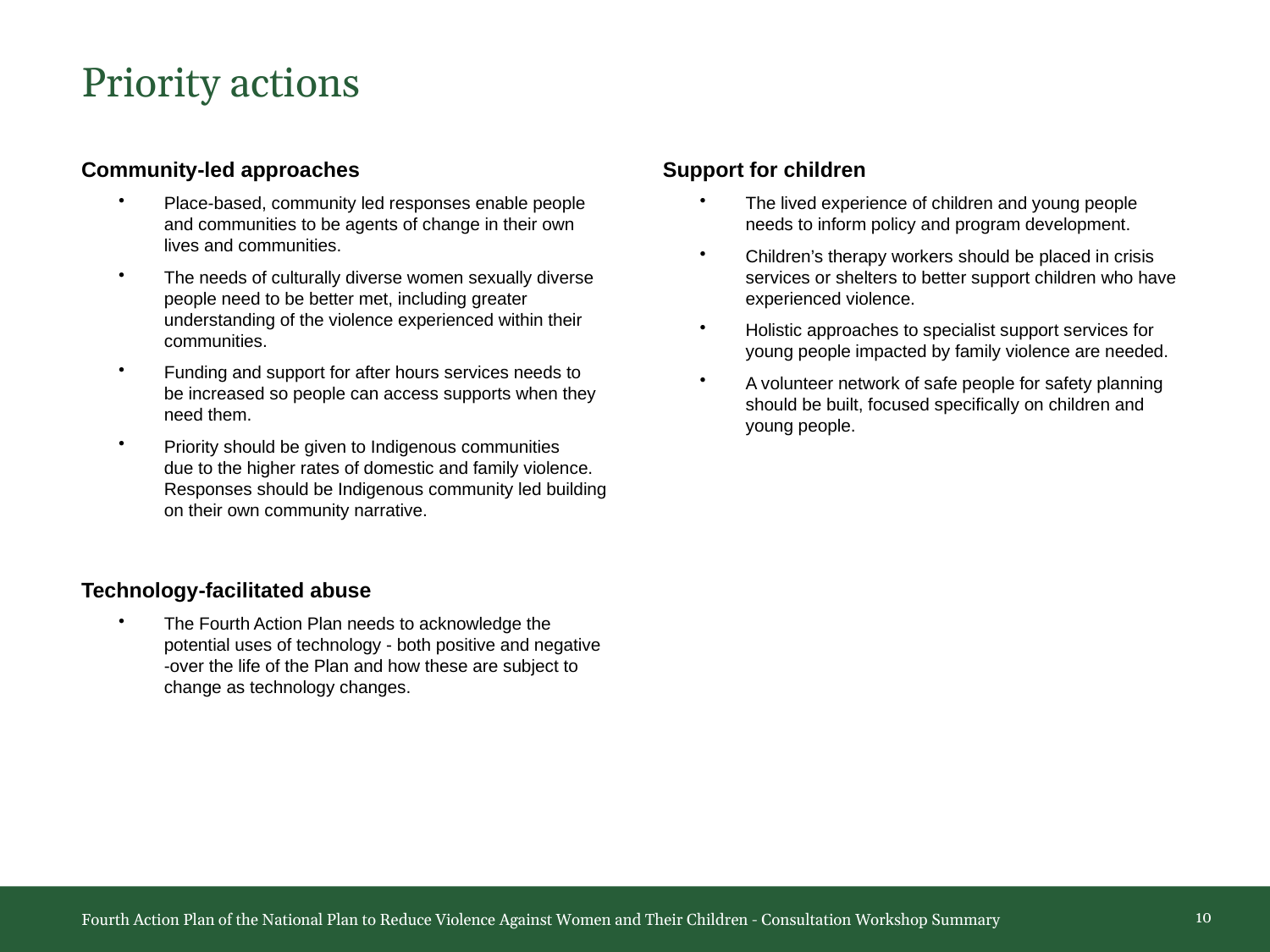

# Priority actions
Community-led approaches
Place-based, community led responses enable people and communities to be agents of change in their own lives and communities.
The needs of culturally diverse women sexually diverse people need to be better met, including greater understanding of the violence experienced within their communities.
Funding and support for after hours services needs to
be increased so people can access supports when they need them.
Priority should be given to Indigenous communities
due to the higher rates of domestic and family violence. Responses should be Indigenous community led building on their own community narrative.

Technology-facilitated abuse
The Fourth Action Plan needs to acknowledge the potential uses of technology - both positive and negative -over the life of the Plan and how these are subject to change as technology changes.

Support for children
The lived experience of children and young people needs to inform policy and program development.
Children’s therapy workers should be placed in crisis services or shelters to better support children who have experienced violence.
Holistic approaches to specialist support services for young people impacted by family violence are needed.
A volunteer network of safe people for safety planning should be built, focused specifically on children and young people.

10
Fourth Action Plan of the National Plan to Reduce Violence Against Women and Their Children - Consultation Workshop Summary